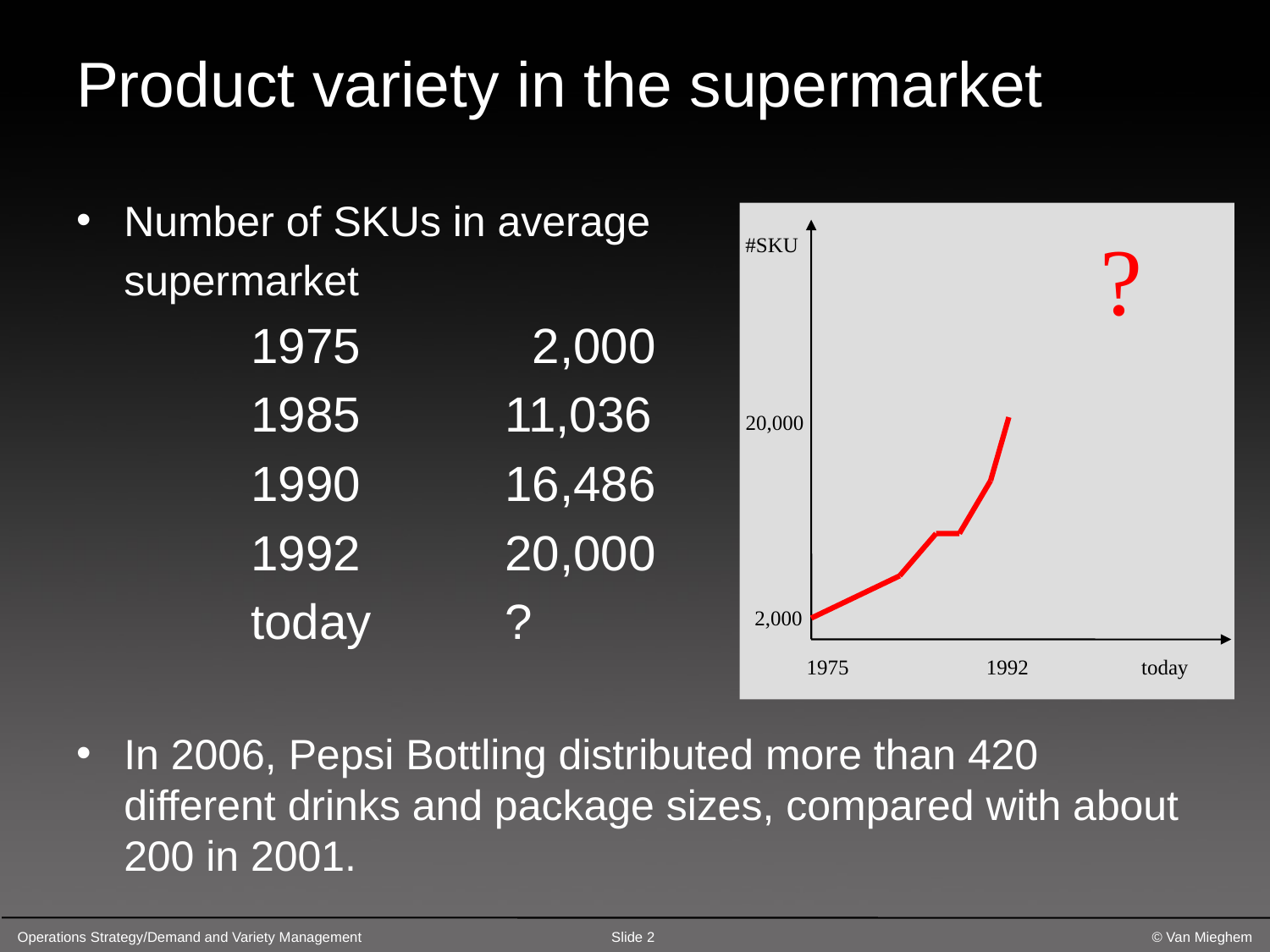

# Product variety in the supermarket
Number of SKUs in average
	supermarket
		1975		  2,000
		1985		11,036
		1990		16,486
		1992		20,000
		today		?

In 2006, Pepsi Bottling distributed more than 420 different drinks and package sizes, compared with about 200 in 2001.

?

#SKU
20,000

2,000

1975
1992
today